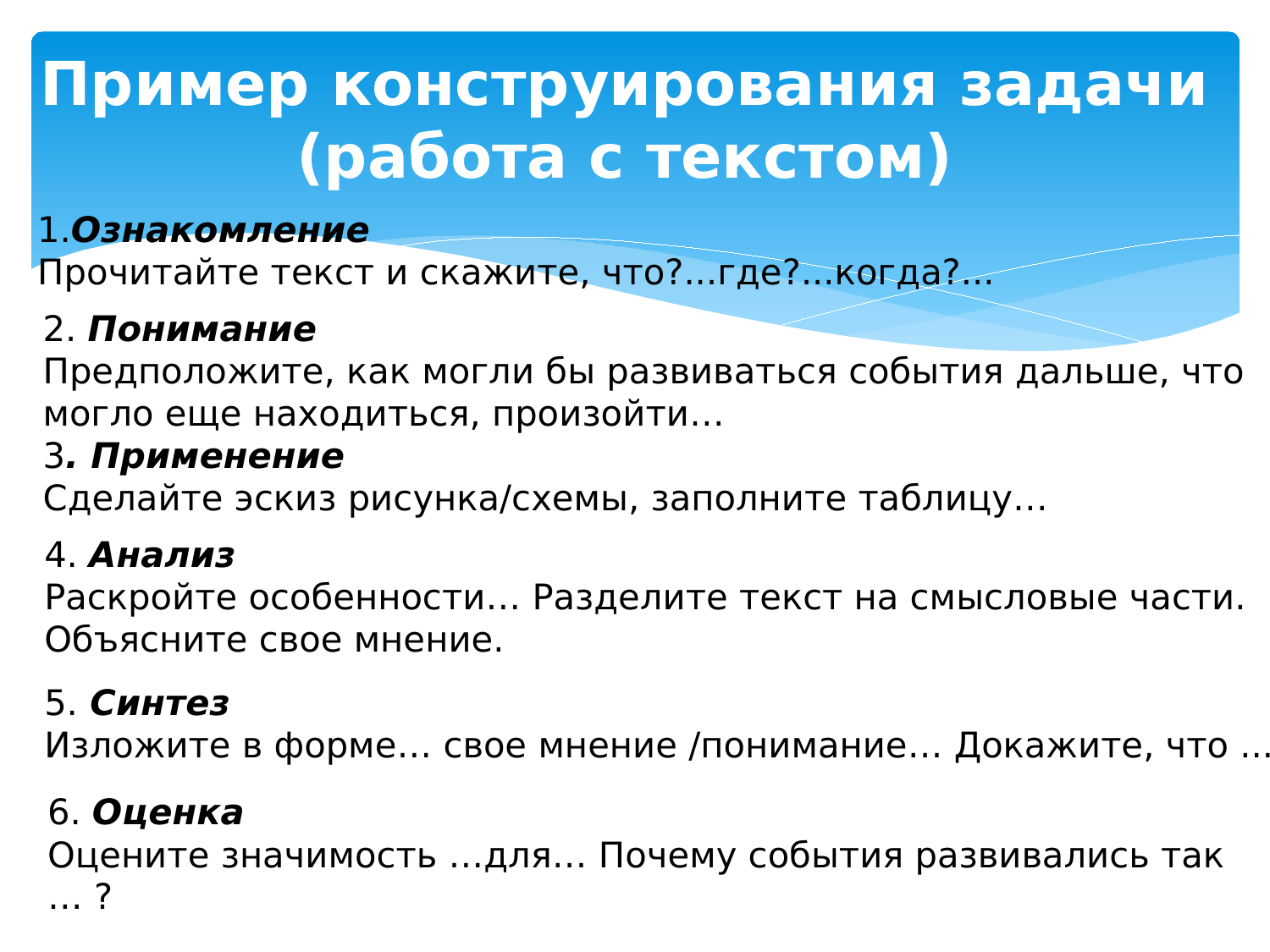

# Пример конструирования задачи (работа с текстом)
1.Ознакомление
Прочитайте текст и скажите, что?...где?...когда?...
2. Понимание
Предположите, как могли бы развиваться события дальше, что могло еще находиться, произойти…
3. Применение
Сделайте эскиз рисунка/схемы, заполните таблицу…
4. Анализ
Раскройте особенности… Разделите текст на смысловые части. Объясните свое мнение.
5. Синтез
Изложите в форме… свое мнение /понимание… Докажите, что ...
6. Оценка
Оцените значимость …для… Почему события развивались так … ?